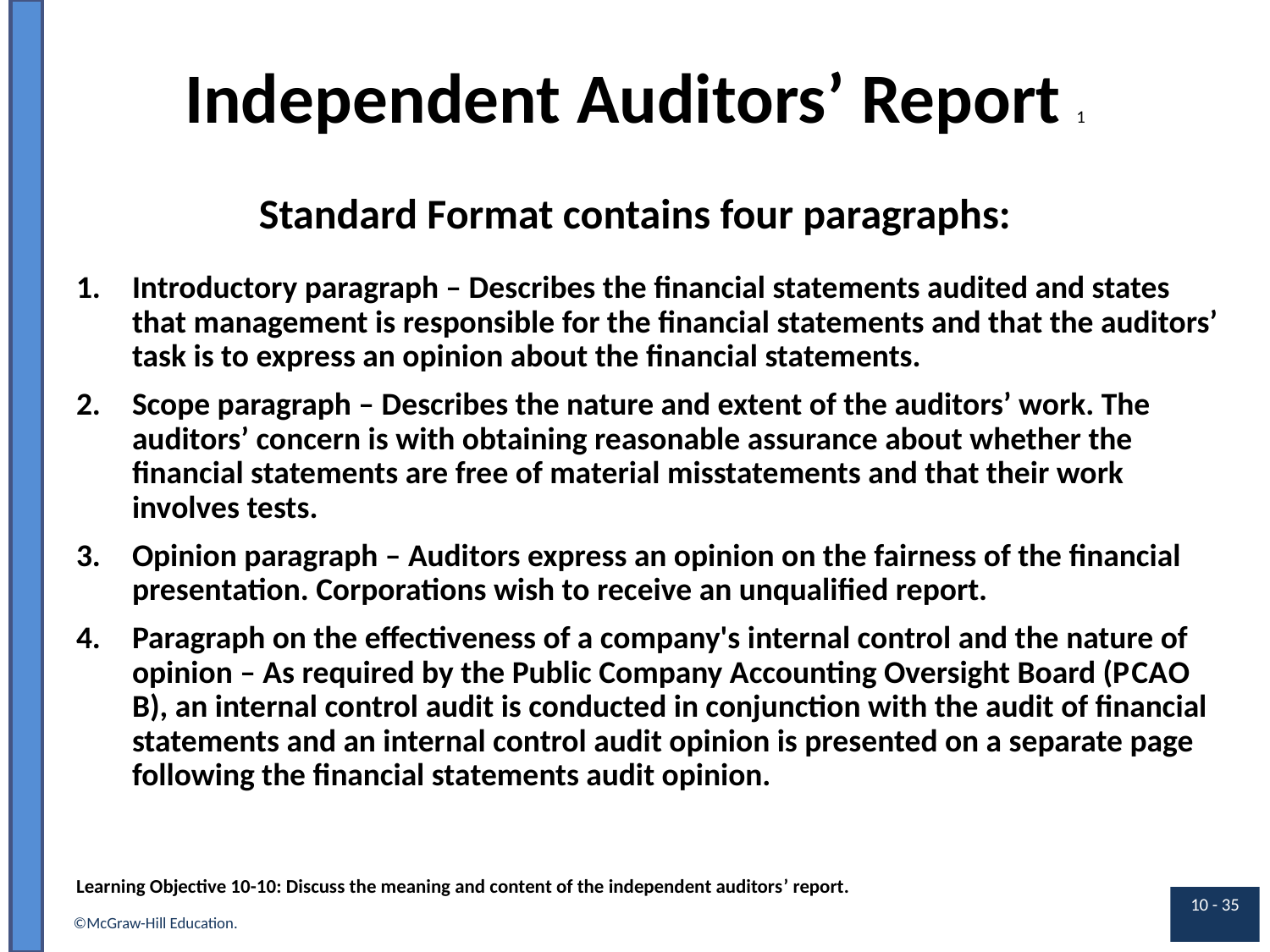

# Independent Auditors’ Report 1
Standard Format contains four paragraphs:
Introductory paragraph – Describes the financial statements audited and states that management is responsible for the financial statements and that the auditors’ task is to express an opinion about the financial statements.
Scope paragraph – Describes the nature and extent of the auditors’ work. The auditors’ concern is with obtaining reasonable assurance about whether the financial statements are free of material misstatements and that their work involves tests.
Opinion paragraph – Auditors express an opinion on the fairness of the financial presentation. Corporations wish to receive an unqualified report.
Paragraph on the effectiveness of a company's internal control and the nature of opinion – As required by the Public Company Accounting Oversight Board (P C A O B), an internal control audit is conducted in conjunction with the audit of financial statements and an internal control audit opinion is presented on a separate page following the financial statements audit opinion.
Learning Objective 10-10: Discuss the meaning and content of the independent auditors’ report.